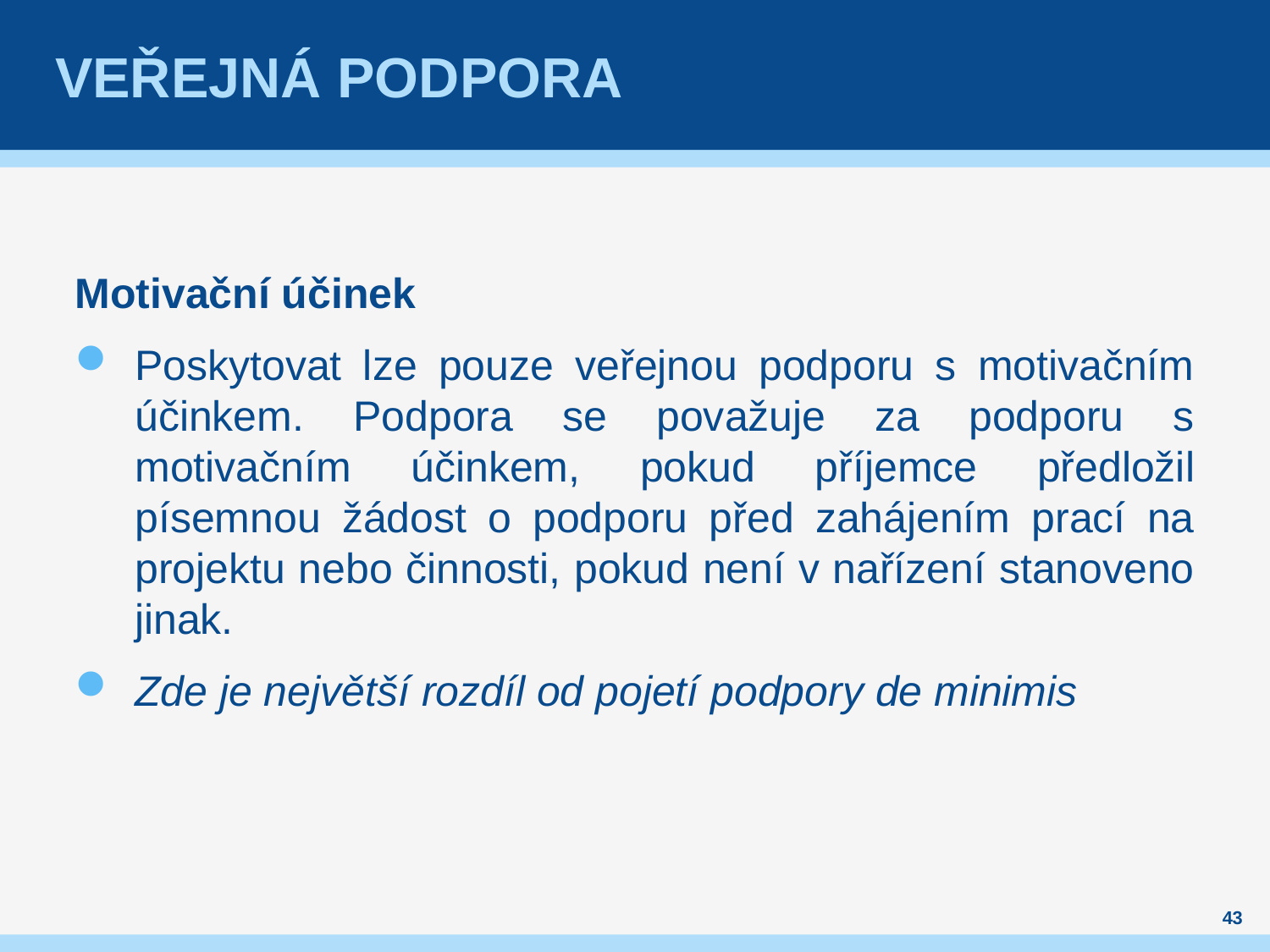

# Veřejná podpora
Motivační účinek
Poskytovat lze pouze veřejnou podporu s motivačním účinkem. Podpora se považuje za podporu s motivačním účinkem, pokud příjemce předložil písemnou žádost o podporu před zahájením prací na projektu nebo činnosti, pokud není v nařízení stanoveno jinak.
Zde je největší rozdíl od pojetí podpory de minimis
43